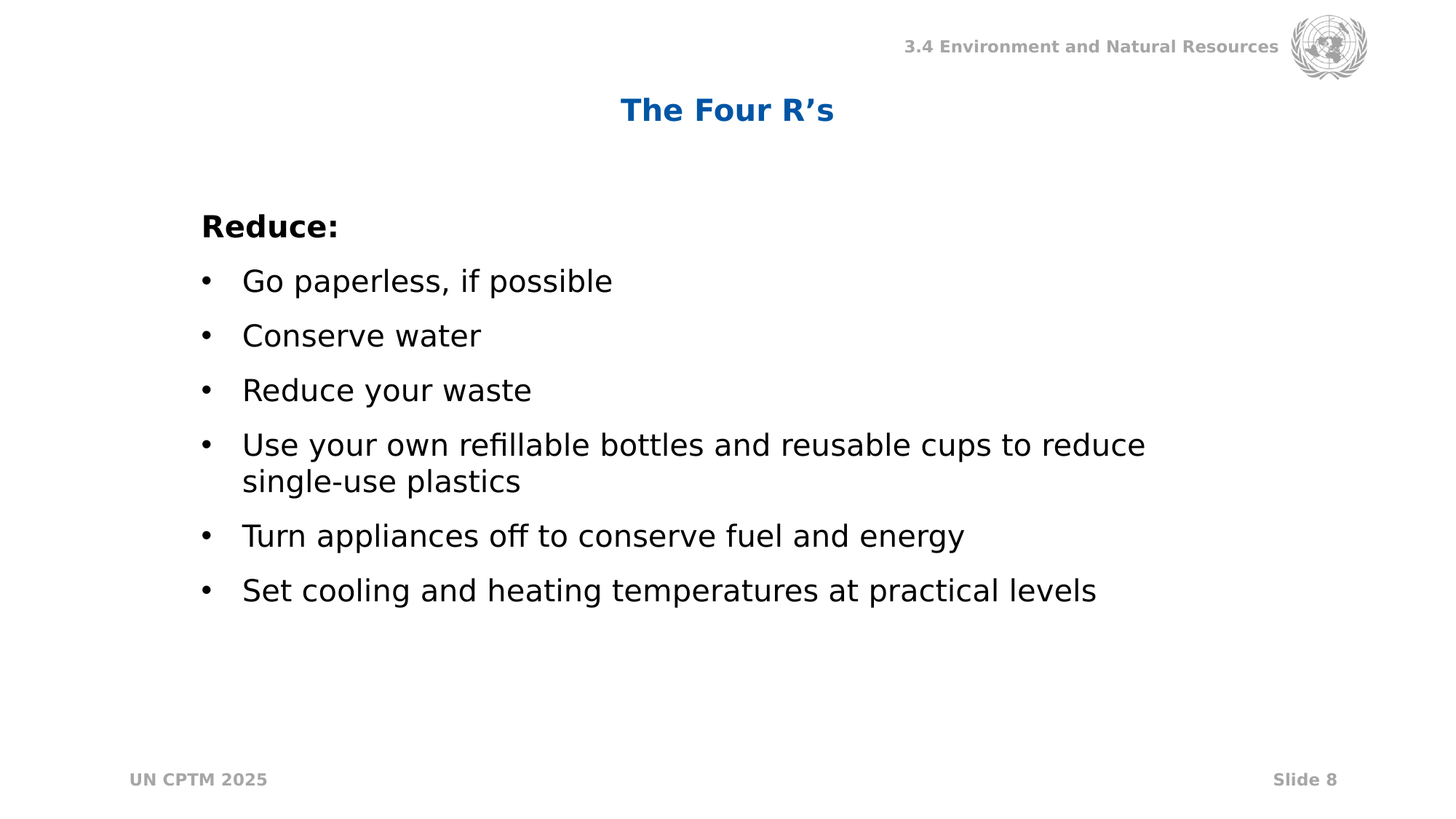

The Four R’s
Reduce:
Go paperless, if possible
Conserve water
Reduce your waste
Use your own refillable bottles and reusable cups to reduce single-use plastics
Turn appliances off to conserve fuel and energy
Set cooling and heating temperatures at practical levels